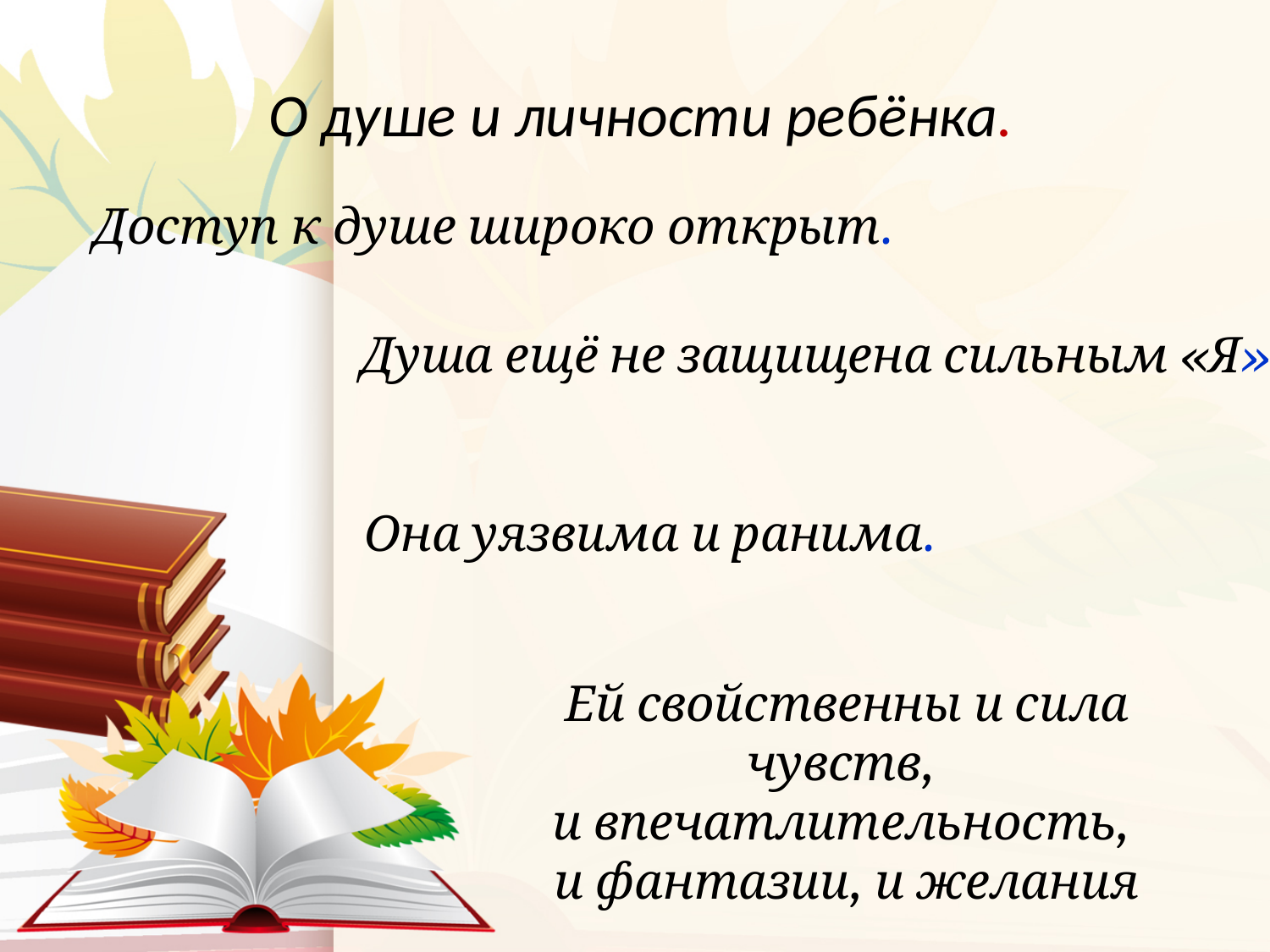

# О душе и личности ребёнка.
Доступ к душе широко открыт.
Душа ещё не защищена сильным «Я»
Она уязвима и ранима.
Ей свойственны и сила чувств,
и впечатлительность,
и фантазии, и желания